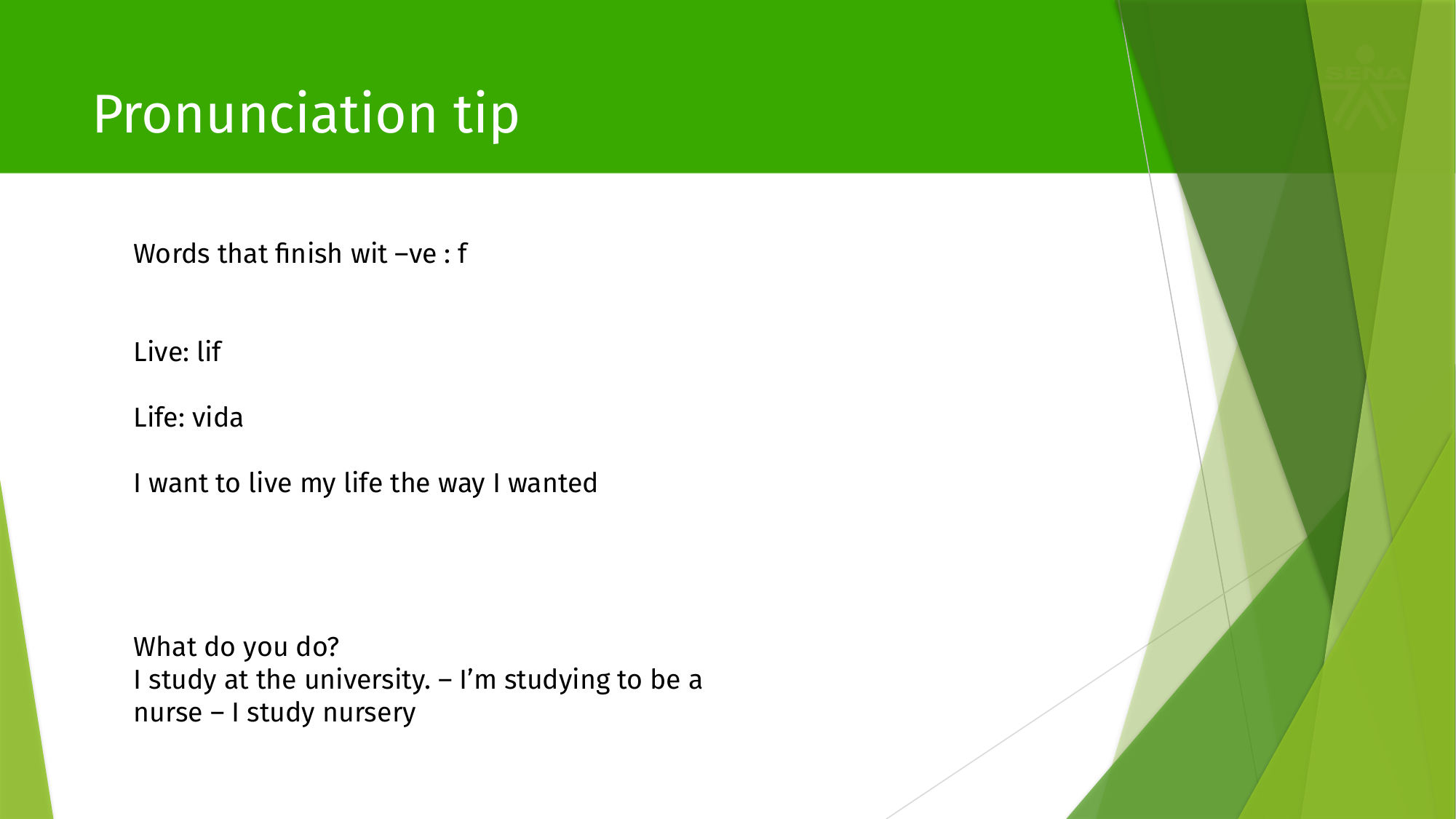

# Pronunciation tip
Words that finish wit –ve : f

Live: lif

Life: vida

I want to live my life the way I wanted

What do you do?
I study at the university. – I’m studying to be a nurse – I study nursery